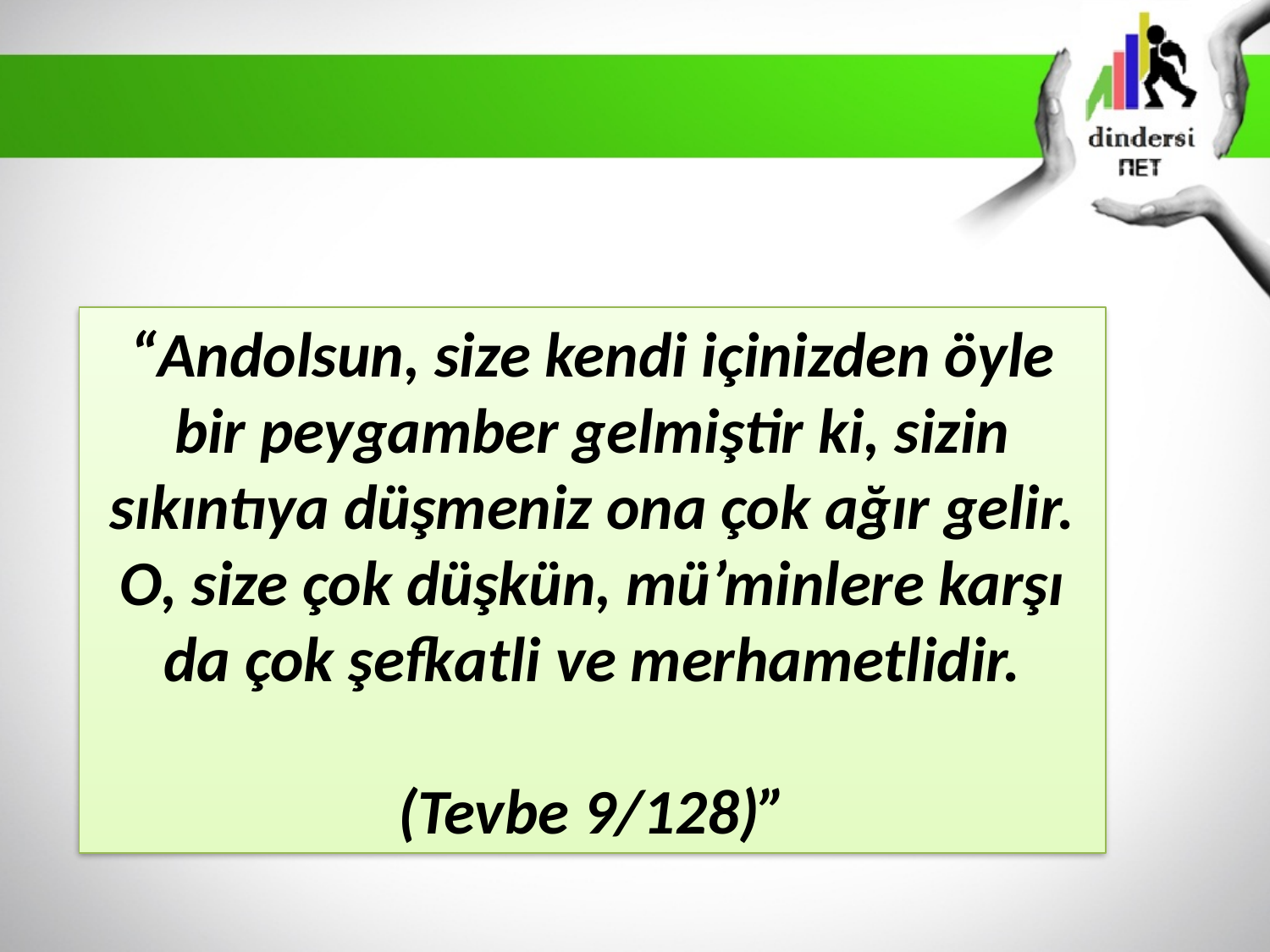

“Andolsun, size kendi içinizden öyle bir peygamber gelmiştir ki, sizin sıkıntıya düşmeniz ona çok ağır gelir. O, size çok düşkün, mü’minlere karşı da çok şefkatli ve merhametlidir.

(Tevbe 9/128)”